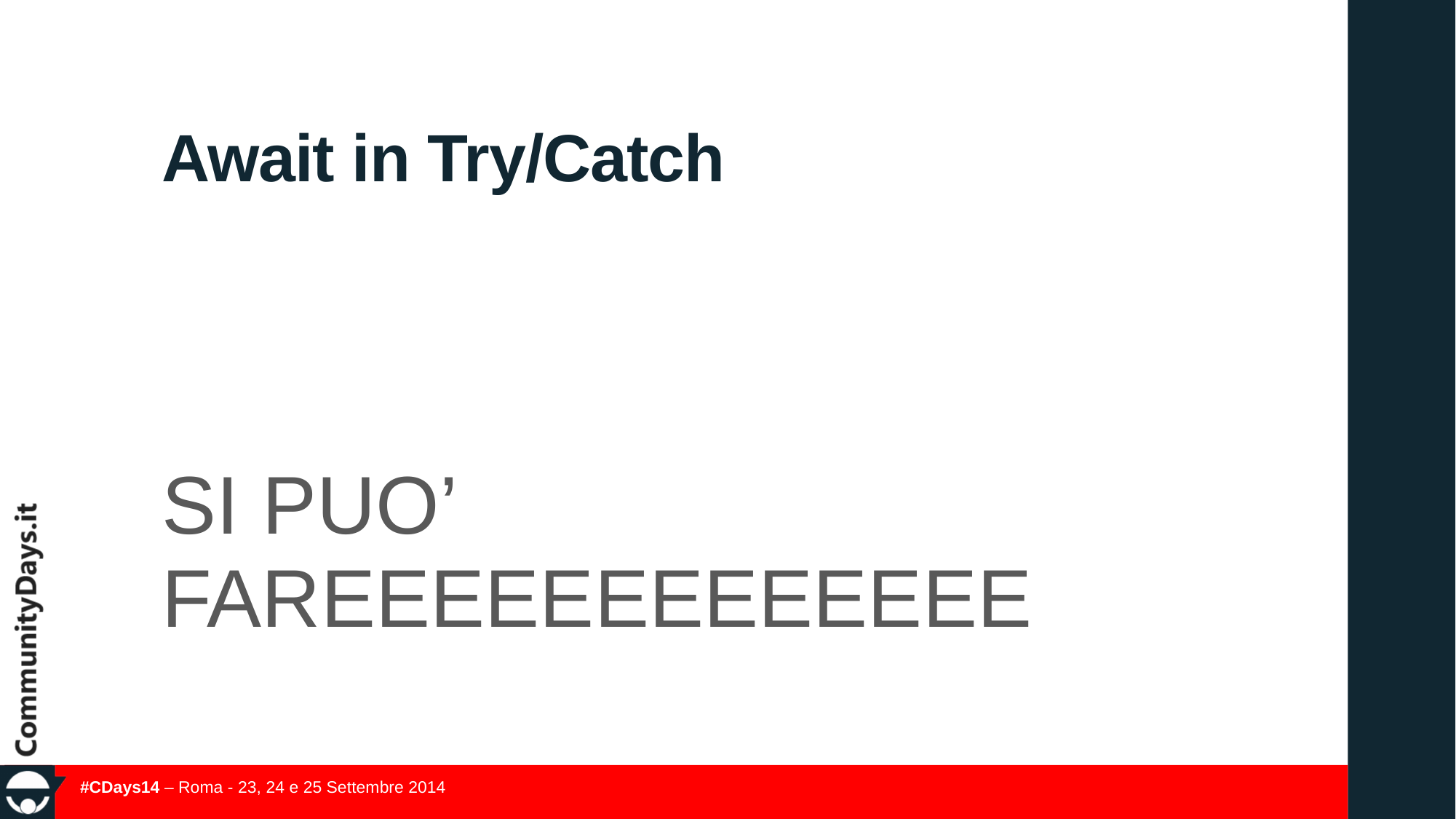

# Await in Try/Catch

SI PUO’ FAREEEEEEEEEEEEE